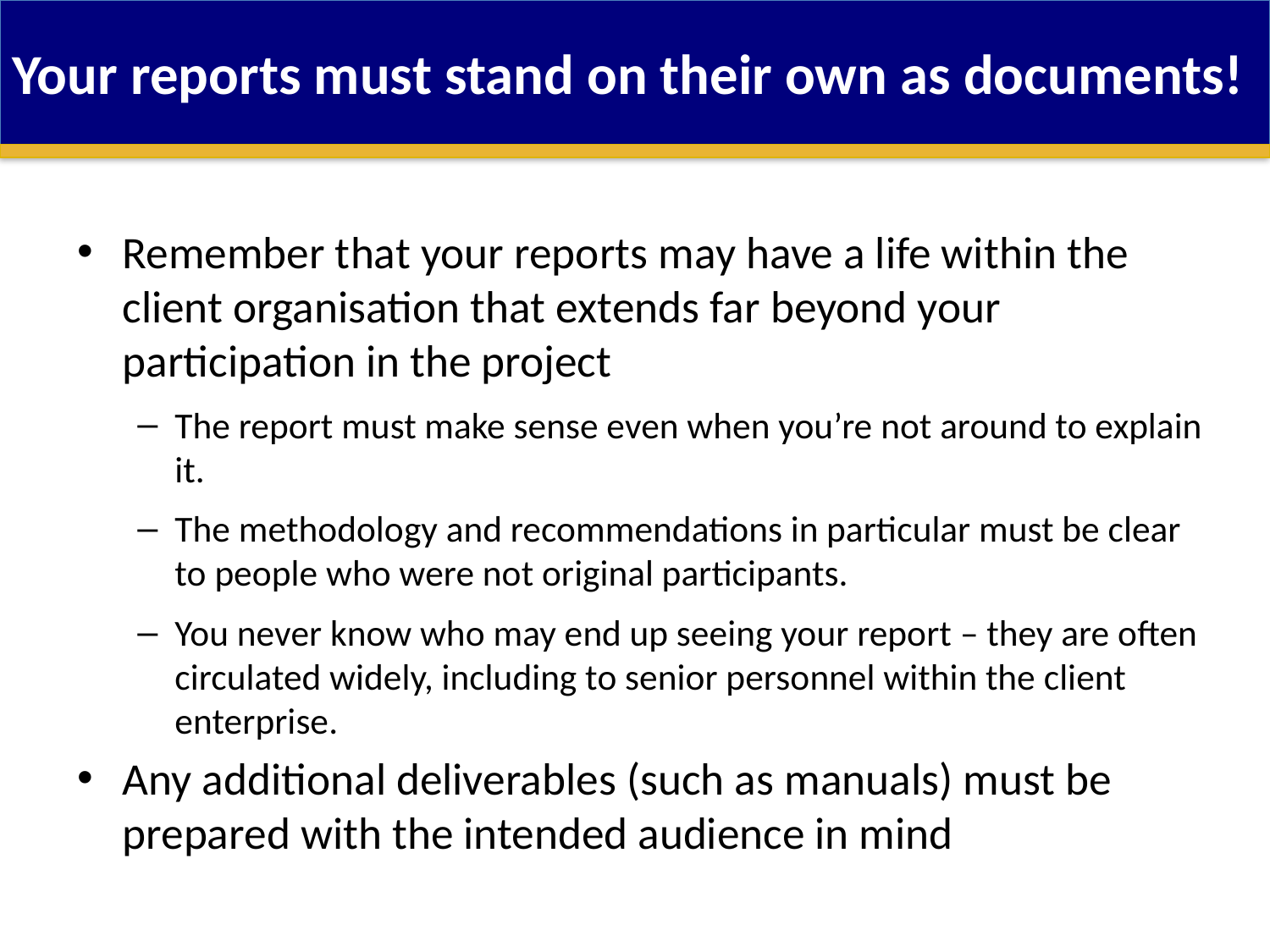

Your reports must stand on their own as documents!

Remember that your reports may have a life within the client organisation that extends far beyond your participation in the project
The report must make sense even when you’re not around to explain it.
The methodology and recommendations in particular must be clear to people who were not original participants.
You never know who may end up seeing your report – they are often circulated widely, including to senior personnel within the client enterprise.
Any additional deliverables (such as manuals) must be prepared with the intended audience in mind